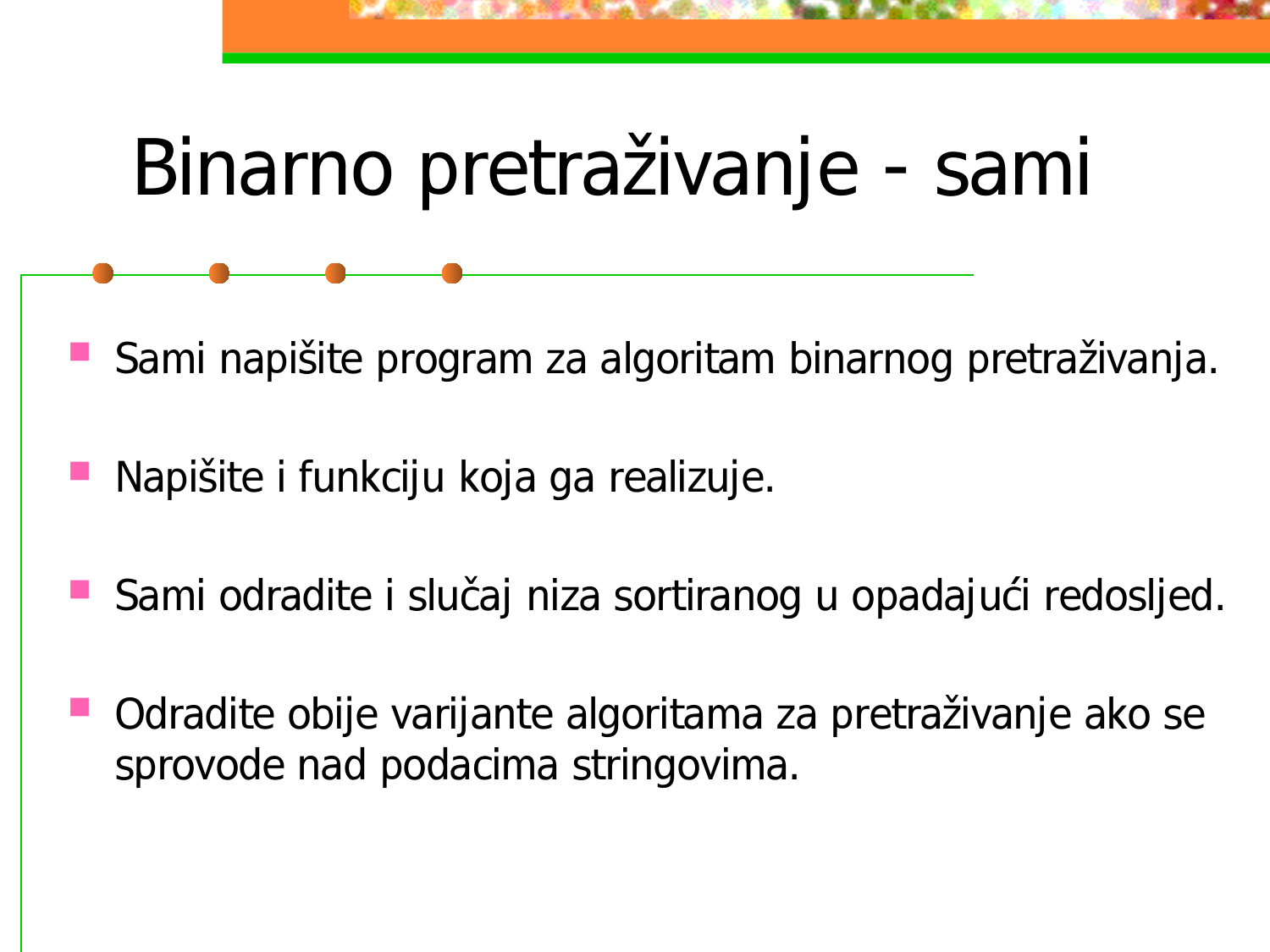

# Binarno pretraživanje - sami
Sami napišite program za algoritam binarnog pretraživanja.

Napišite i funkciju koja ga realizuje.

Sami odradite i slučaj niza sortiranog u opadajući redosljed.

Odradite obije varijante algoritama za pretraživanje ako se sprovode nad podacima stringovima.